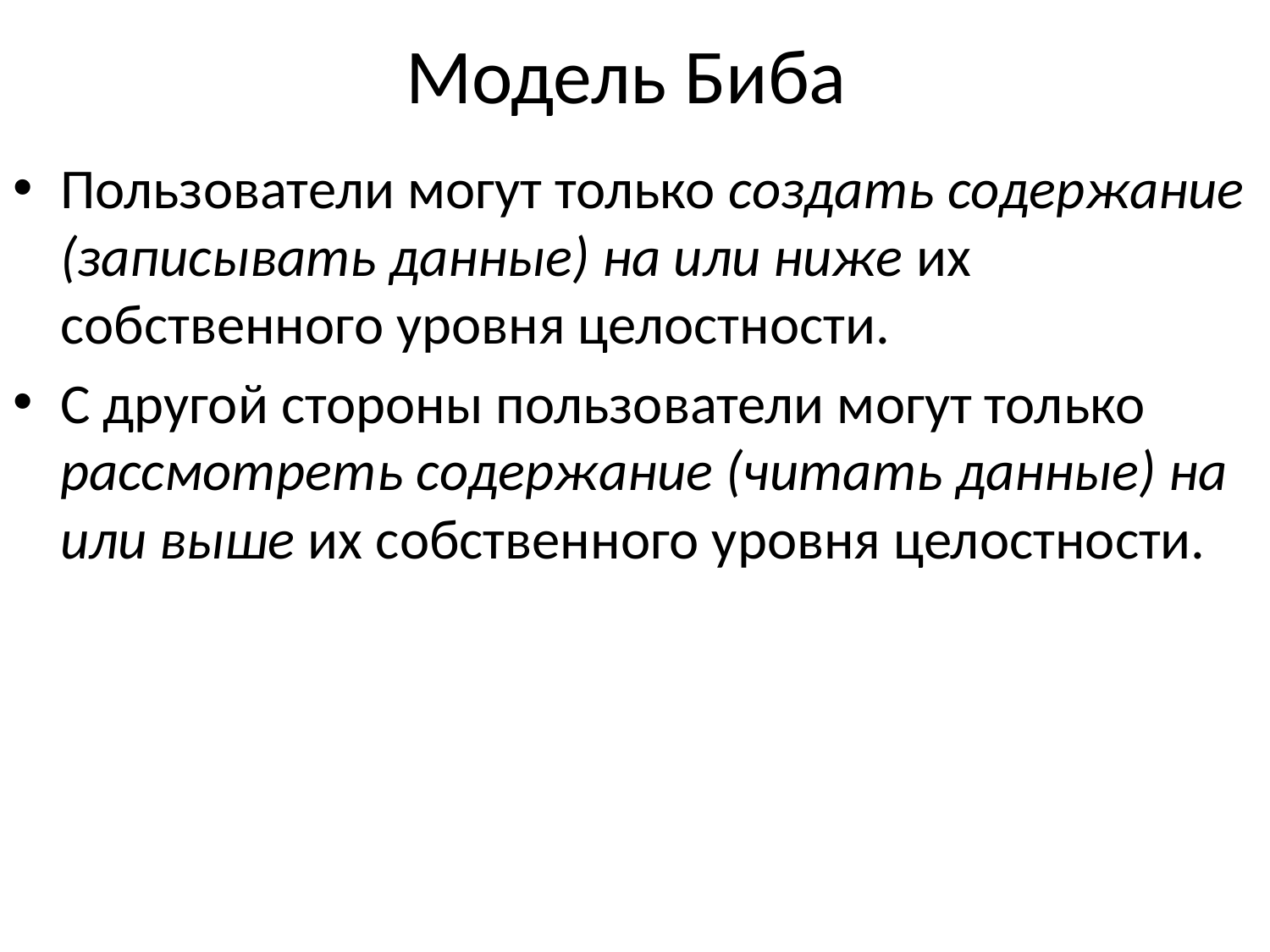

# Модель Биба
Пользователи могут только создать содержание (записывать данные) на или ниже их собственного уровня целостности.
С другой стороны пользователи могут только рассмотреть содержание (читать данные) на или выше их собственного уровня целостности.